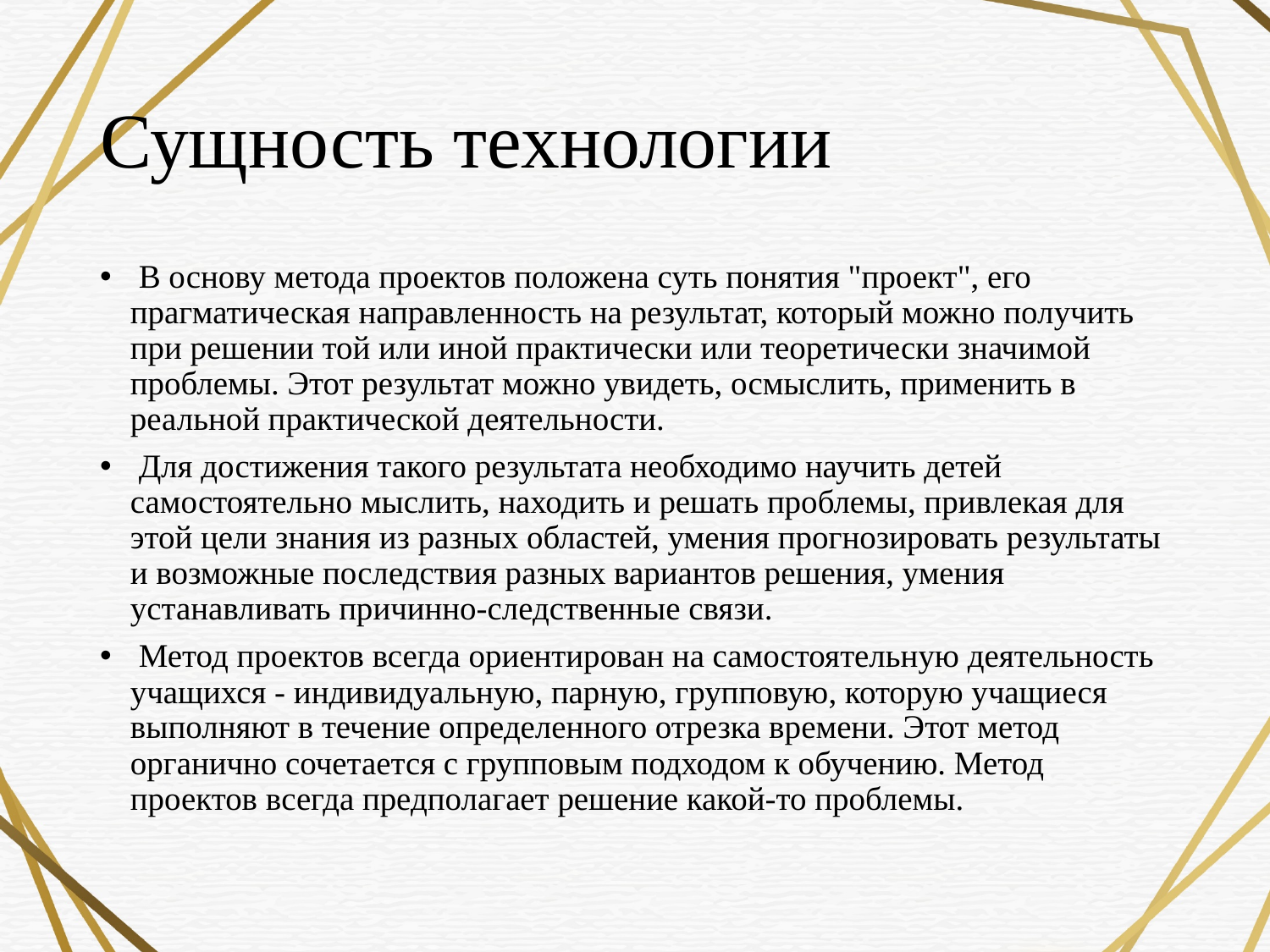

# Сущность технологии
 В основу метода проектов положена суть понятия "проект", его прагматическая направленность на результат, который можно получить при решении той или иной практически или теоретически значимой проблемы. Этот результат можно увидеть, осмыслить, применить в реальной практической деятельности.
 Для достижения такого результата необходимо научить детей самостоятельно мыслить, находить и решать проблемы, привлекая для этой цели знания из разных областей, умения прогнозировать результаты и возможные последствия разных вариантов решения, умения устанавливать причинно-следственные связи.
 Метод проектов всегда ориентирован на самостоятельную деятельность учащихся - индивидуальную, парную, групповую, которую учащиеся выполняют в течение определенного отрезка времени. Этот метод органично сочетается с групповым подходом к обучению. Метод проектов всегда предполагает решение какой-то проблемы.